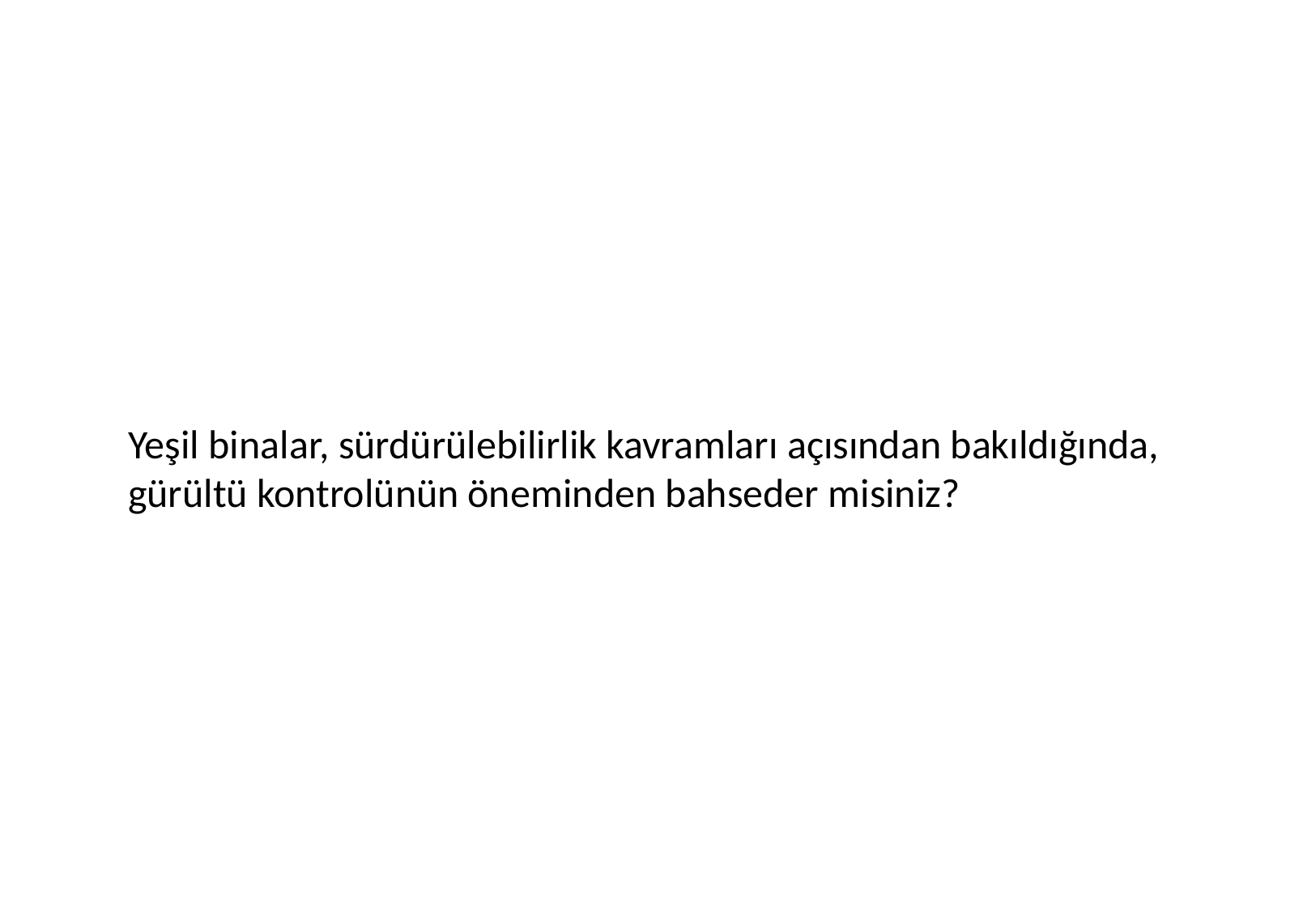

Yeşil binalar, sürdürülebilirlik kavramları açısından bakıldığında, gürültü kontrolünün öneminden bahseder misiniz?